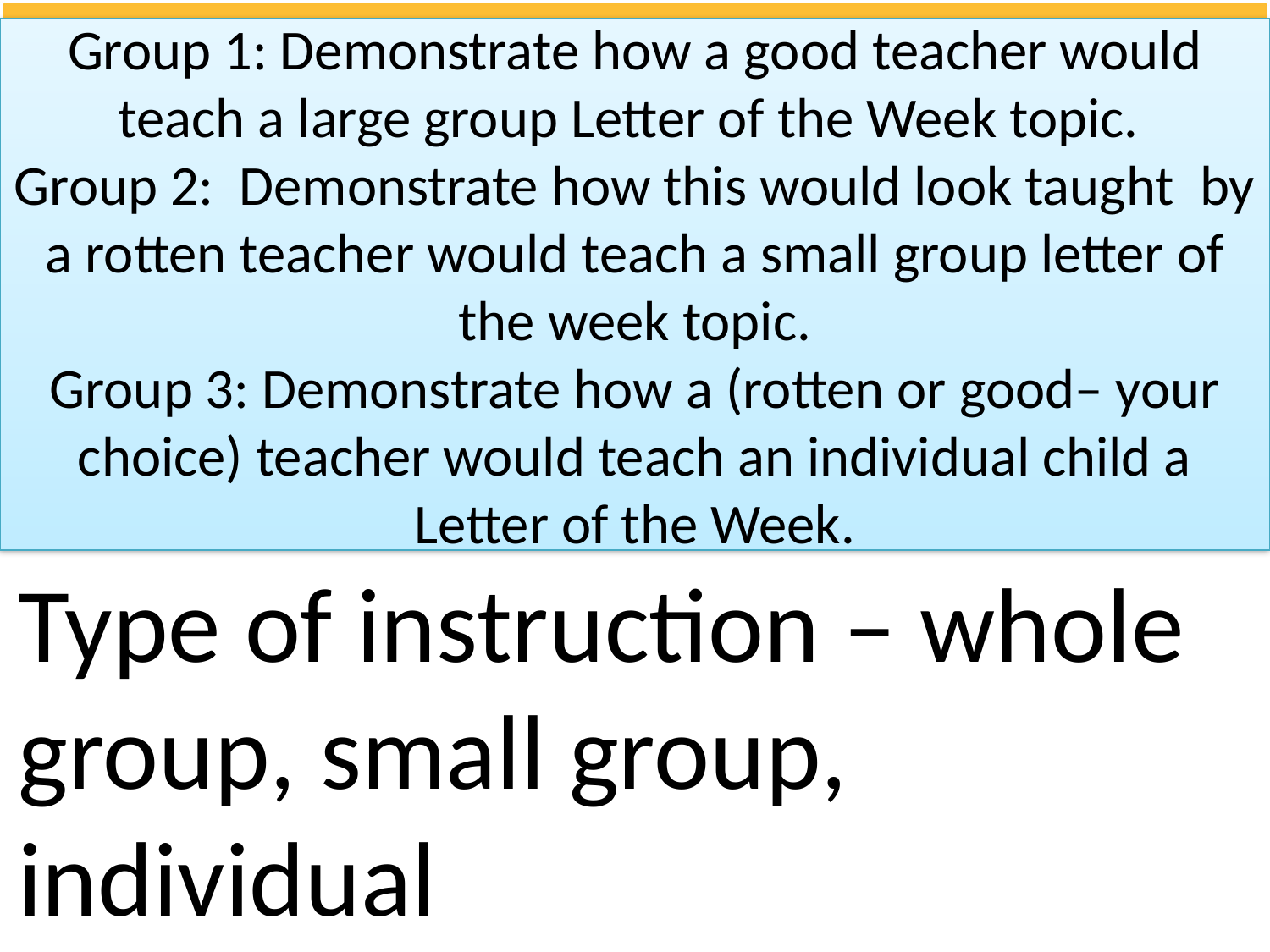

Group 1: Demonstrate how a good teacher would teach a large group Letter of the Week topic.
Group 2:  Demonstrate how this would look taught  by a rotten teacher would teach a small group letter of the week topic.
Group 3: Demonstrate how a (rotten or good– your choice) teacher would teach an individual child a Letter of the Week.
#
Type of instruction – whole group, small group, individual